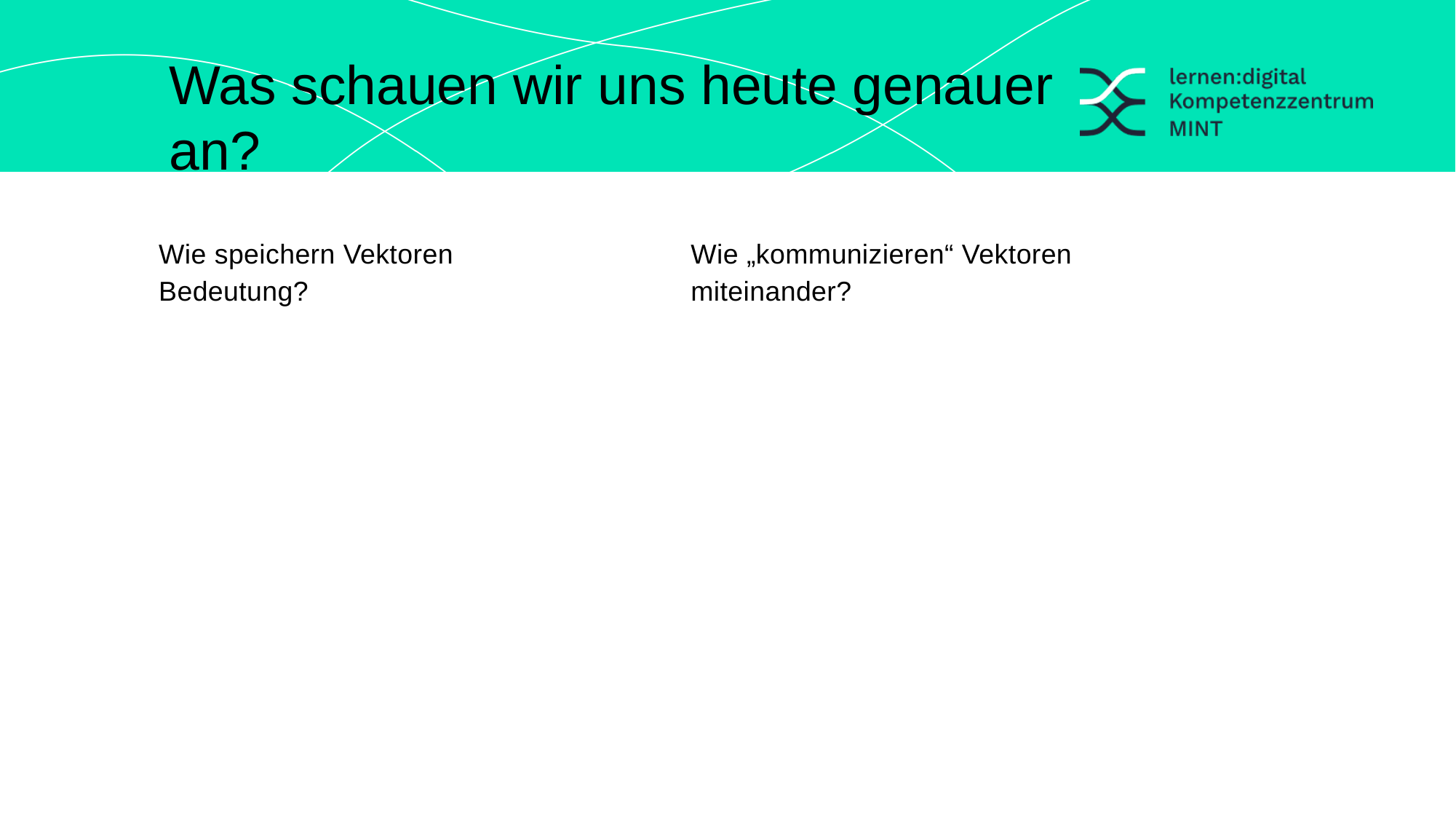

Was schauen wir uns heute genauer an?

Wie speichern Vektoren Bedeutung?

Wie „kommunizieren“ Vektoren miteinander?